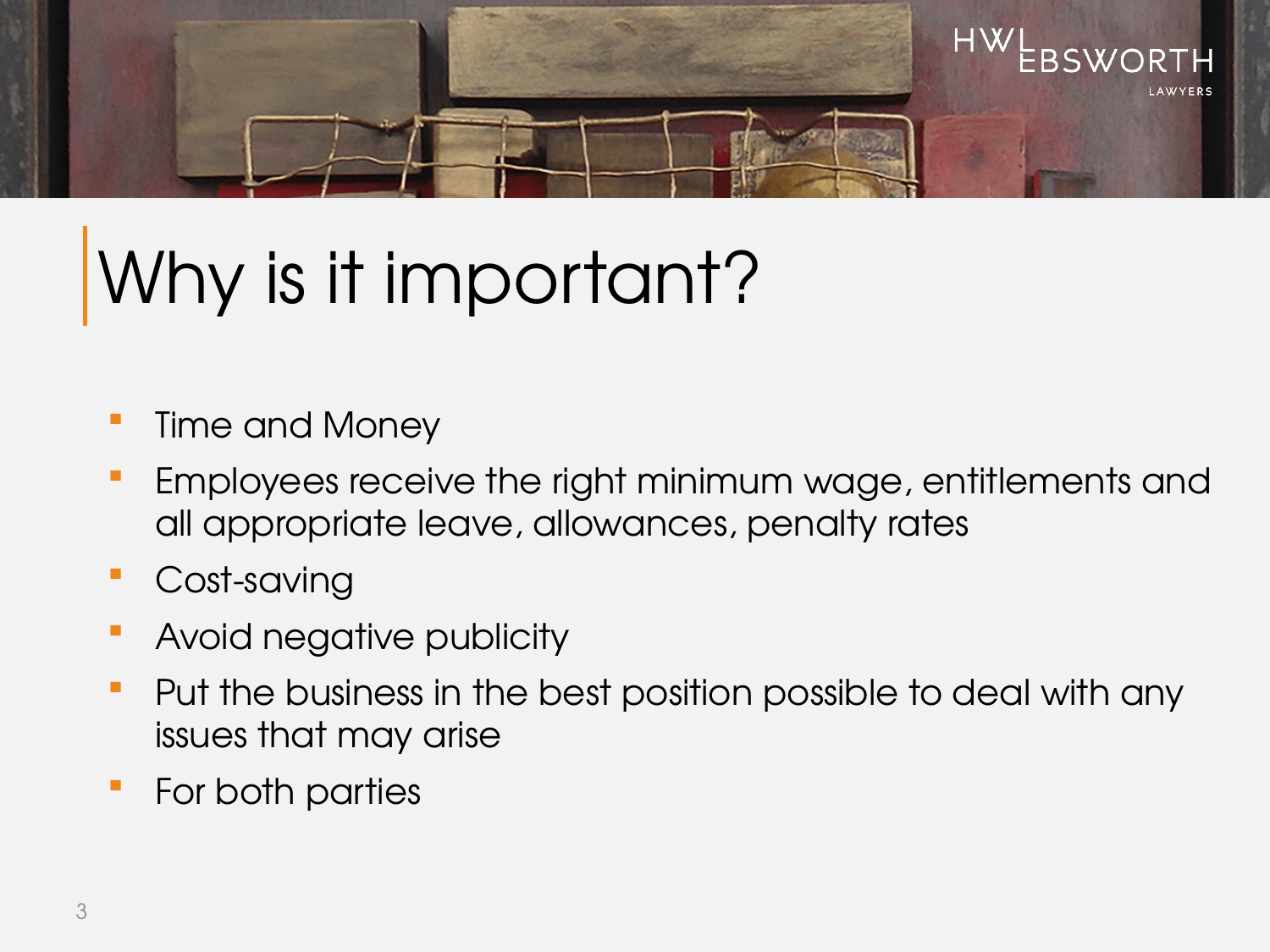

# Why is it important?
Time and Money
Employees receive the right minimum wage, entitlements and all appropriate leave, allowances, penalty rates
Cost-saving
Avoid negative publicity
Put the business in the best position possible to deal with any issues that may arise
For both parties
3